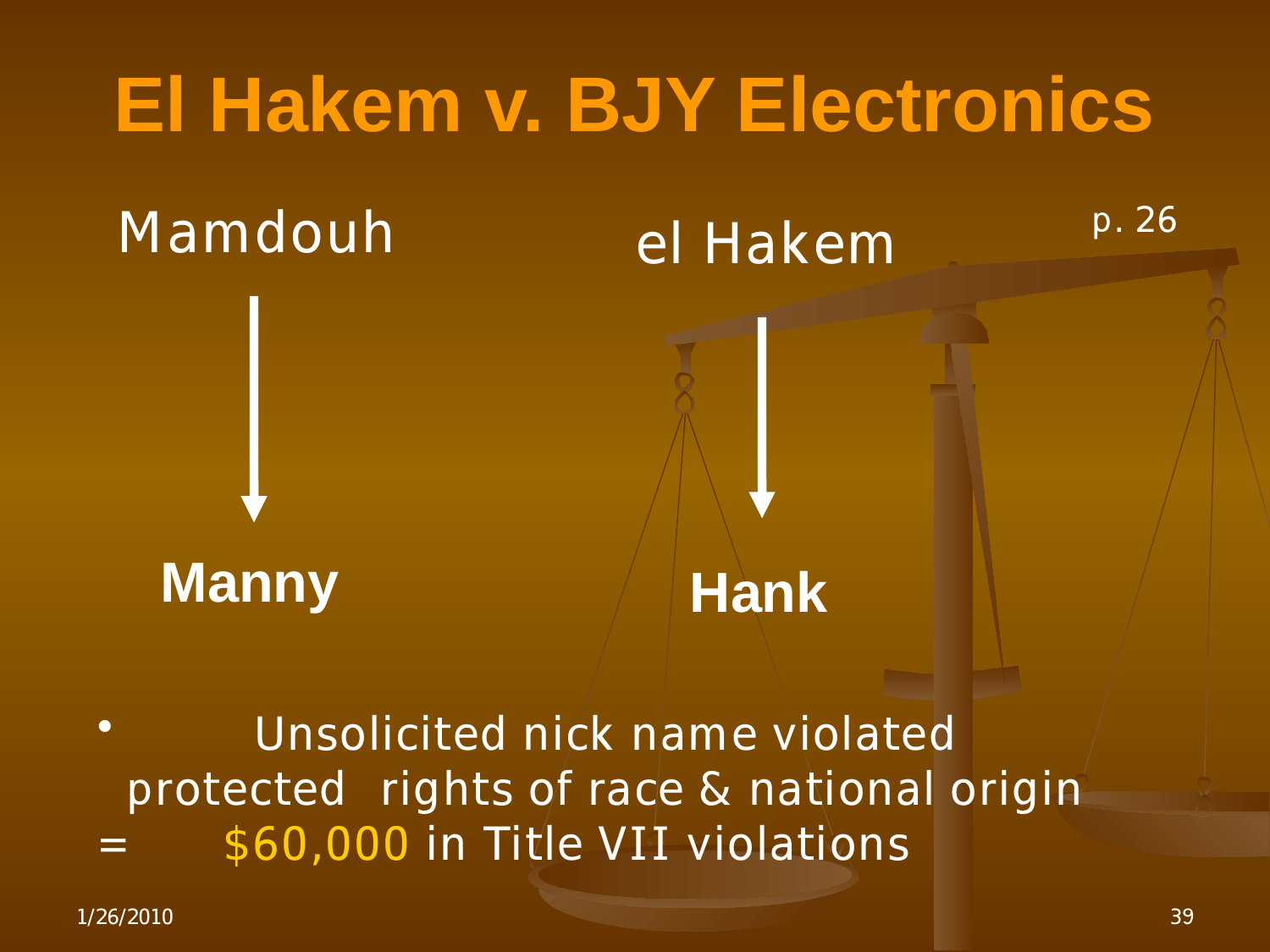

# El Hakem v. BJY Electronics
Mamdouh
p. 26
el Hakem

Manny
Hank
  	Unsolicited nick name violated protected 	rights of race & national origin
= 	$60,000 in Title VII violations

1/26/2010
39